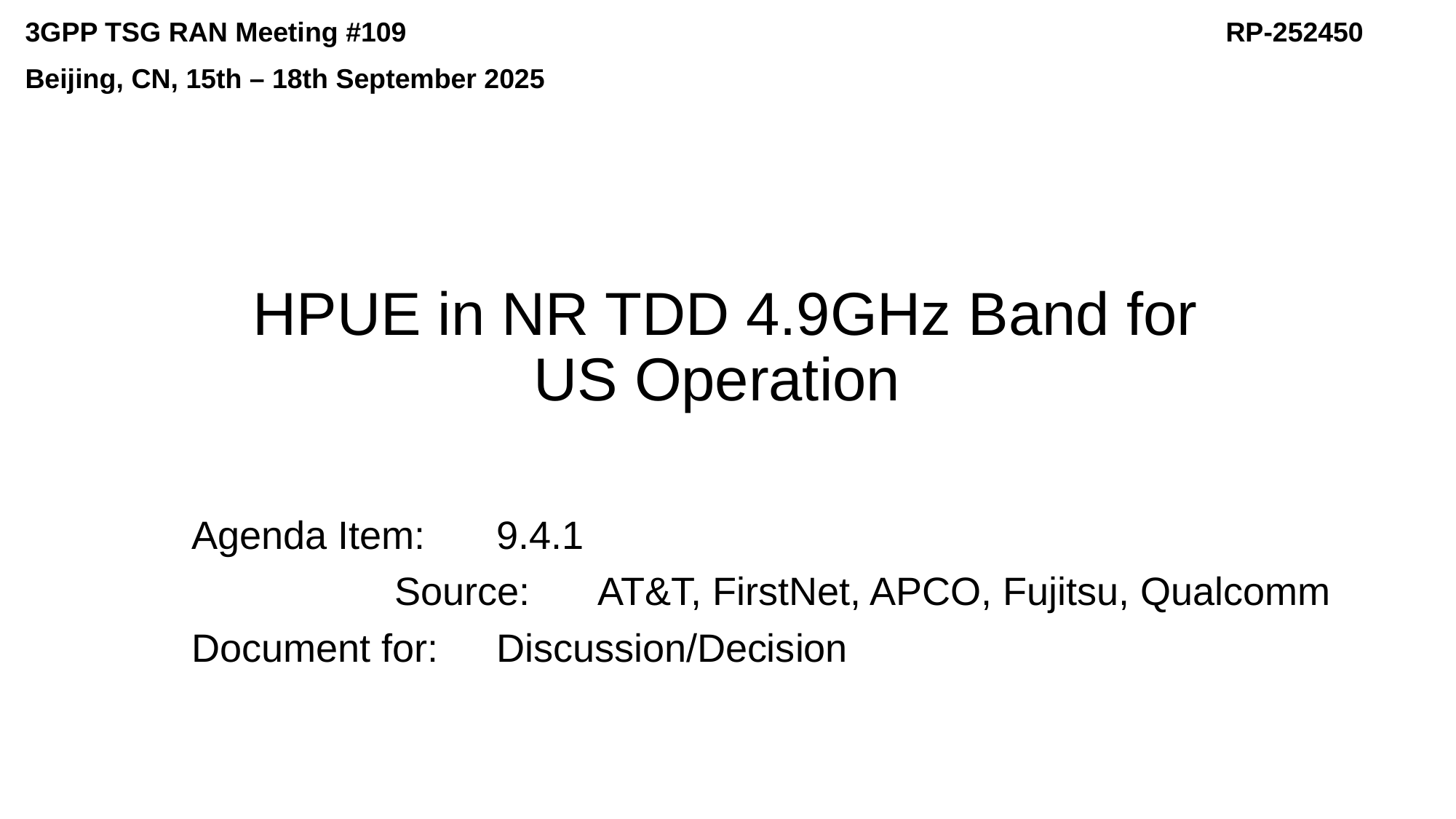

3GPP TSG RAN Meeting #109								RP-252450
Beijing, CN, 15th – 18th September 2025
# HPUE in NR TDD 4.9GHz Band for US Operation
	Agenda Item:	9.4.1
	Source:	AT&T, FirstNet, APCO, Fujitsu, Qualcomm
	Document for:	Discussion/Decision